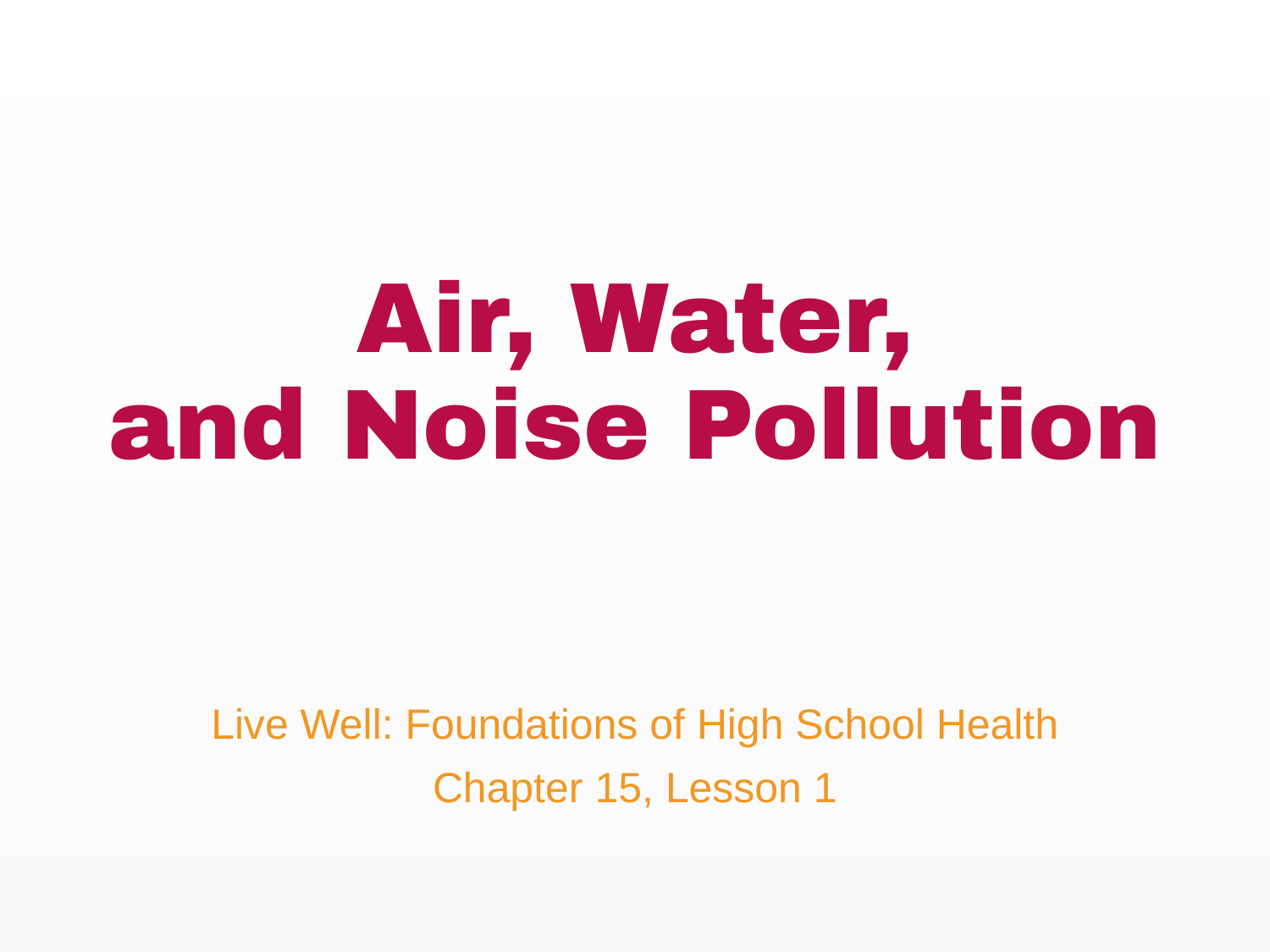

# Air, Water, and Noise Pollution
Live Well: Foundations of High School Health
Chapter 15, Lesson 1